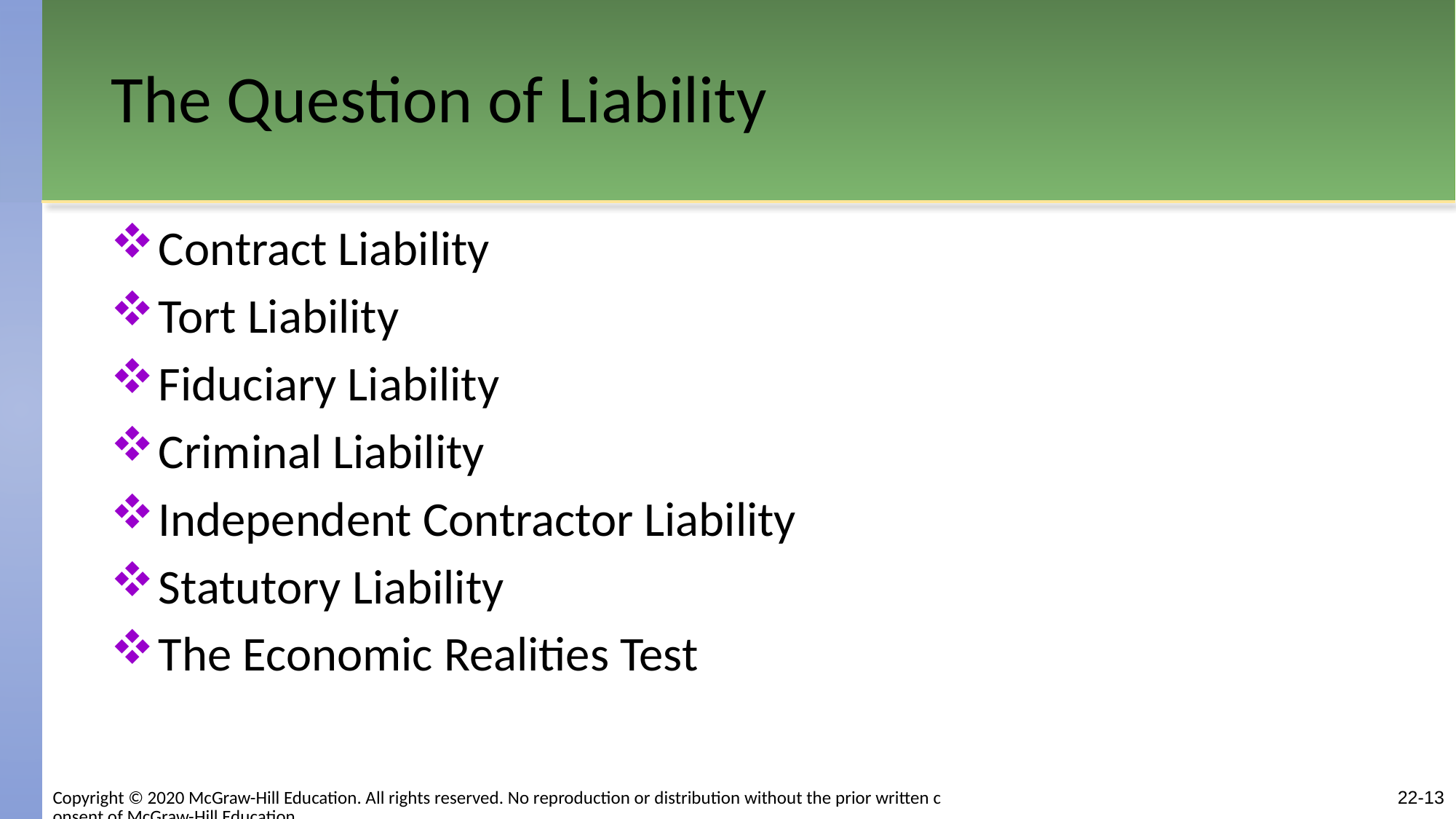

# The Question of Liability
Contract Liability
Tort Liability
Fiduciary Liability
Criminal Liability
Independent Contractor Liability
Statutory Liability
The Economic Realities Test

22-13
Copyright © 2020 McGraw-Hill Education. All rights reserved. No reproduction or distribution without the prior written consent of McGraw-Hill Education.